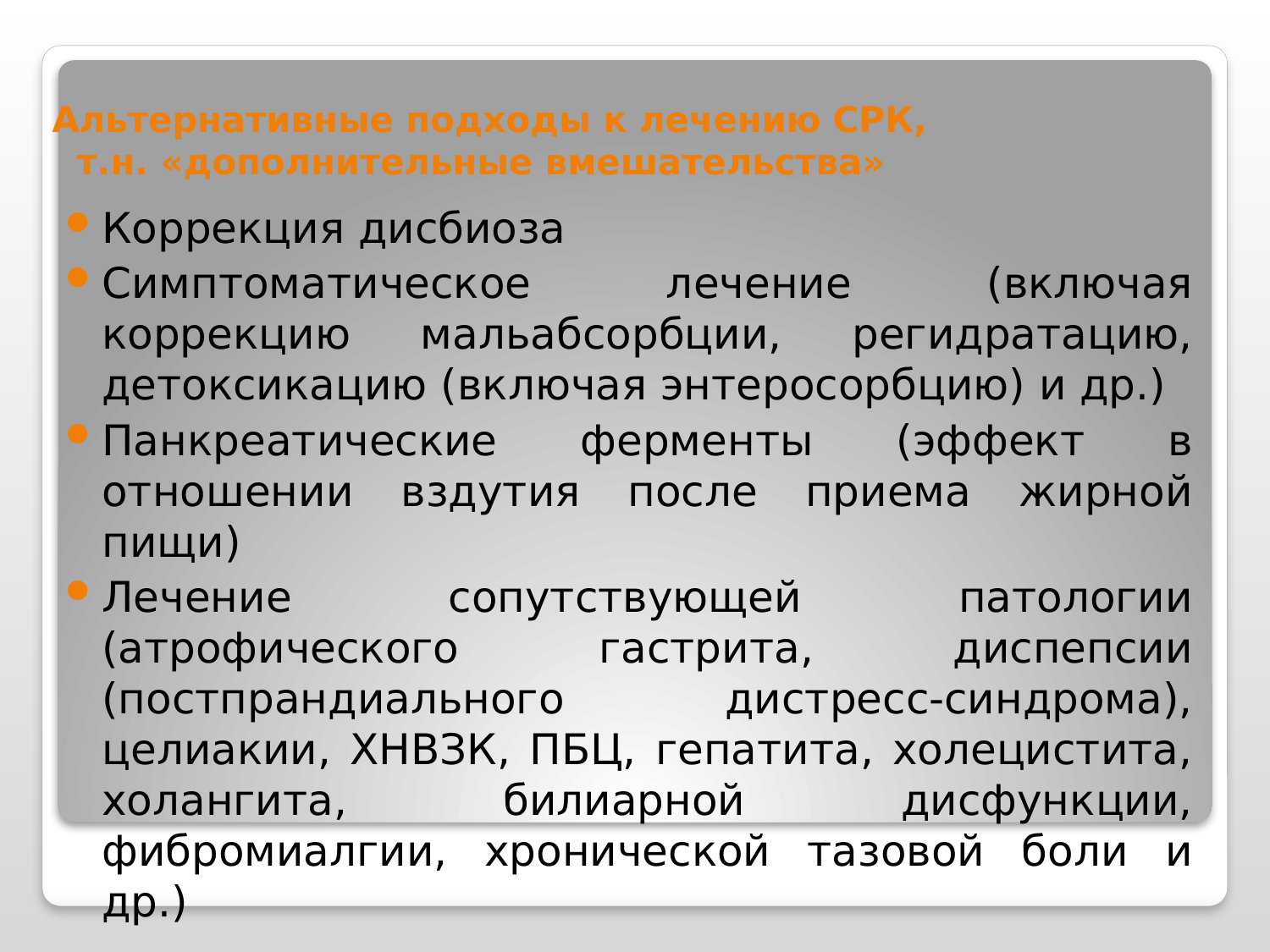

Альтернативные подходы к лечению СРК,
  т.н. «дополнительные вмешательства»
Коррекция дисбиоза
Симптоматическое лечение (включая коррекцию мальабсорбции, регидратацию, детоксикацию (включая энтеросорбцию) и др.)
Панкреатические ферменты (эффект в отношении вздутия после приема жирной пищи)
Лечение сопутствующей патологии (атрофического гастрита, диспепсии (постпрандиального дистресс-синдрома), целиакии, ХНВЗК, ПБЦ, гепатита, холецистита, холангита, билиарной дисфункции, фибромиалгии, хронической тазовой боли и др.)